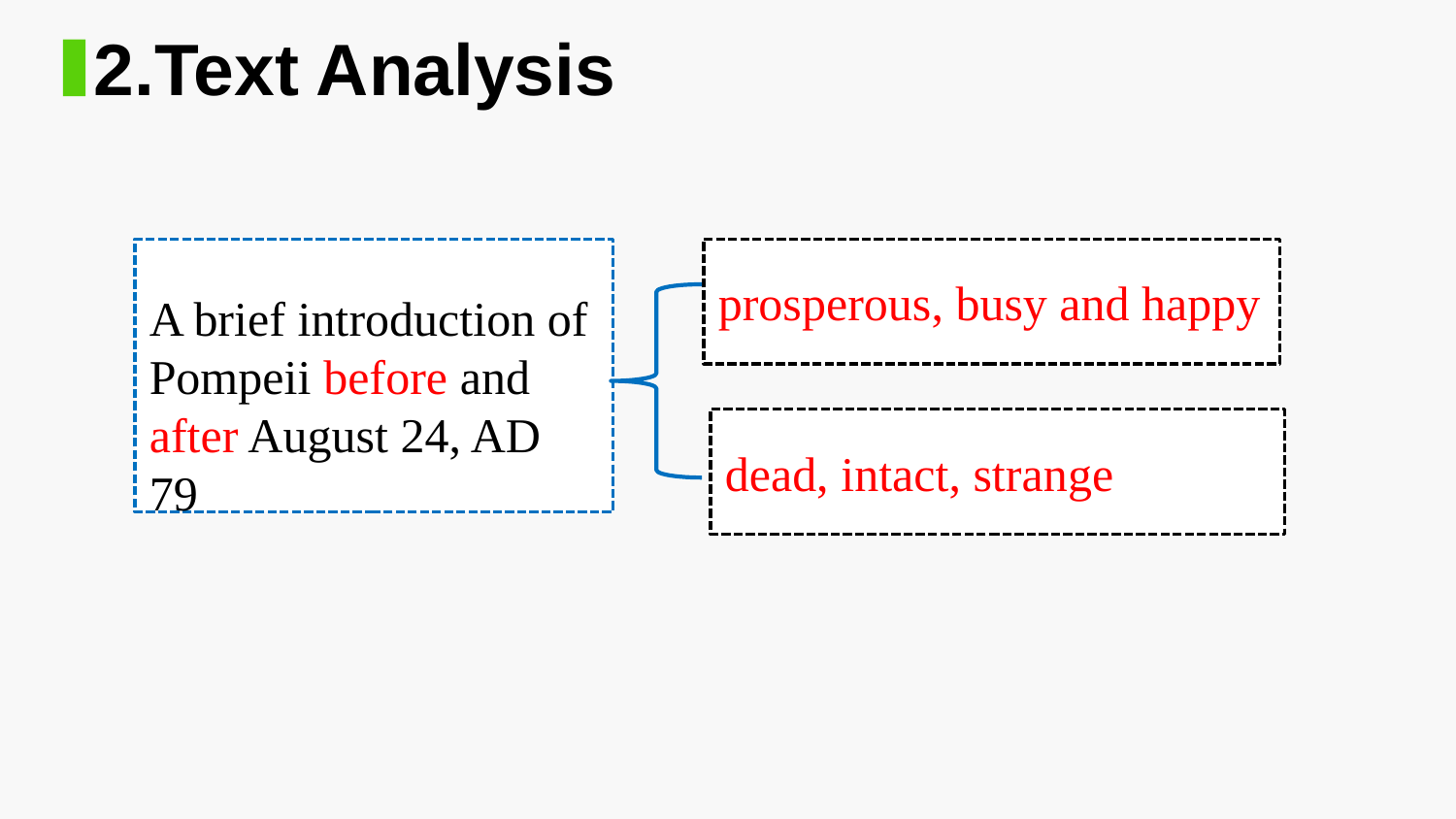

2.Text Analysis

A brief introduction of Pompeii before and after August 24, AD 79
prosperous, busy and happy

dead, intact, strange